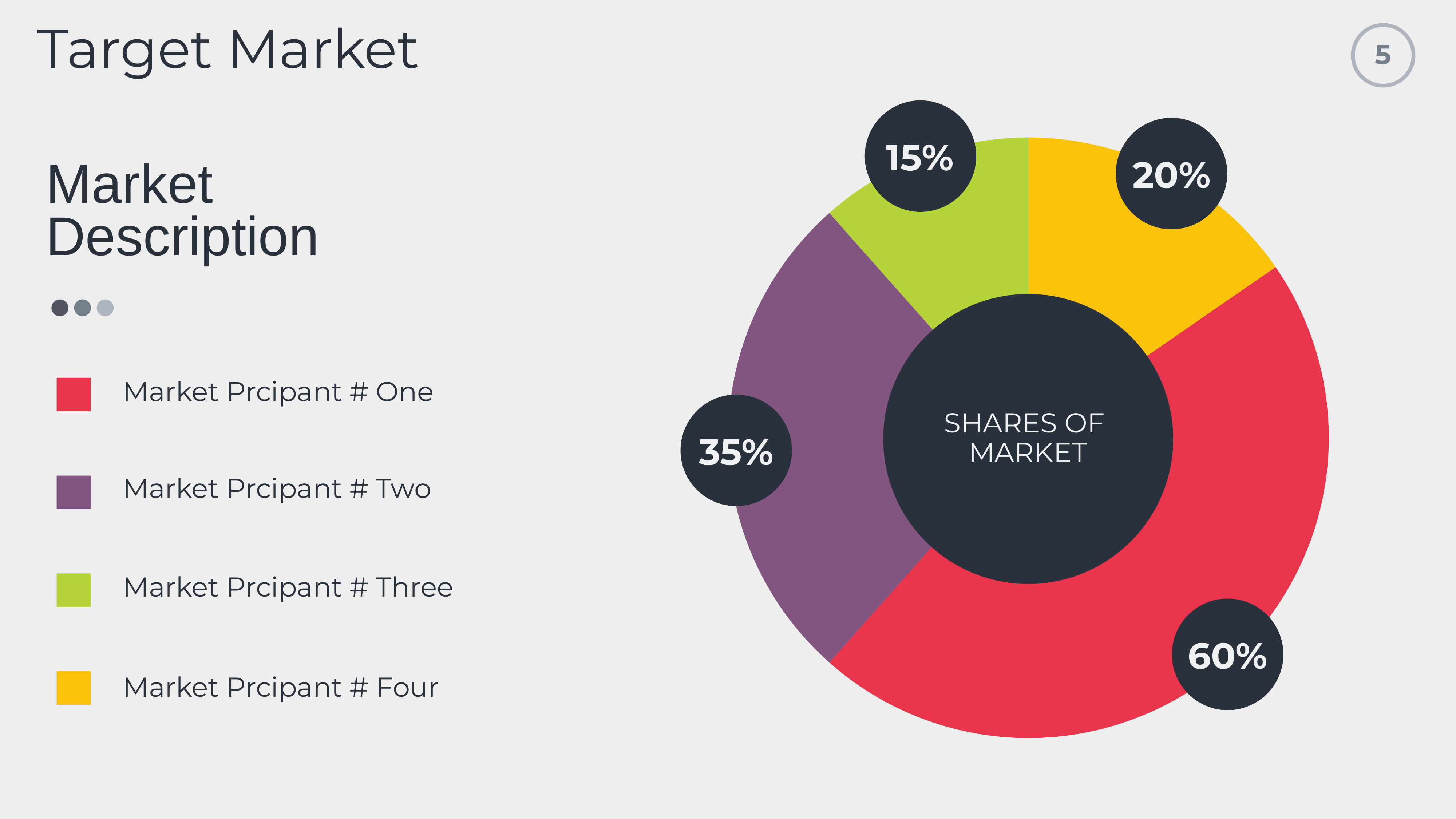

Target Market
5

15%

### Chart

| Category | 2016 |
|---|---|
| Background fill | 20.0 |
| Data | 60.0 |
| Data1 | 35.0 |
| Data3 | 15.0 |
20%
Market Description

Market Prcipant # One

Shares of
Market
35%
Market Prcipant # Two

Market Prcipant # Three

60%

Market Prcipant # Four